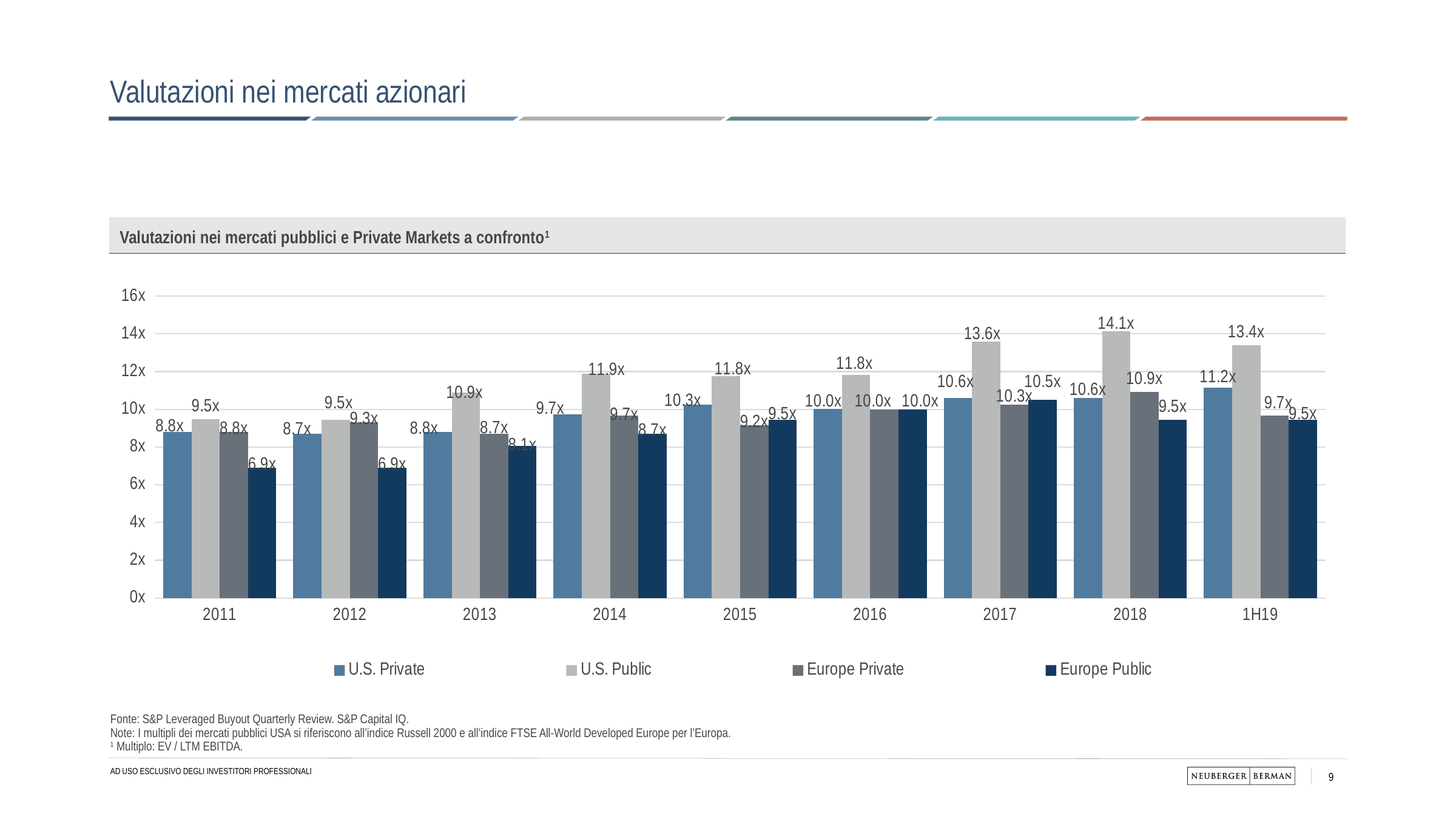

# Valutazioni nei mercati azionari
Valutazioni nei mercati pubblici e Private Markets a confronto1

### Chart

| Category | U.S. Private | U.S. Public | Europe Private | Europe Public |
|---|---|---|---|---|
| 2011 | 8.8 | 9.49 | 8.8 | 6.89 |
| 2012 | 8.7 | 9.46 | 9.3 | 6.9 |
| 2013 | 8.8 | 10.89 | 8.7 | 8.05 |
| 2014 | 9.74 | 11.9 | 9.68 | 8.72 |
| 2015 | 10.26 | 11.75 | 9.15 | 9.46 |
| 2016 | 10.02 | 11.82 | 9.99 | 9.99 |
| 2017 | 10.6 | 13.58 | 10.25 | 10.51 |
| 2018 | 10.6 | 14.13 | 10.92 | 9.45 |
| 1H19 | 11.16 | 13.4 | 9.66 | 9.45 |
Fonte: S&P Leveraged Buyout Quarterly Review. S&P Capital IQ.
Note: I multipli dei mercati pubblici USA si riferiscono all’indice Russell 2000 e all’indice FTSE All-World Developed Europe per l’Europa.
1 Multiplo: EV / LTM EBITDA.